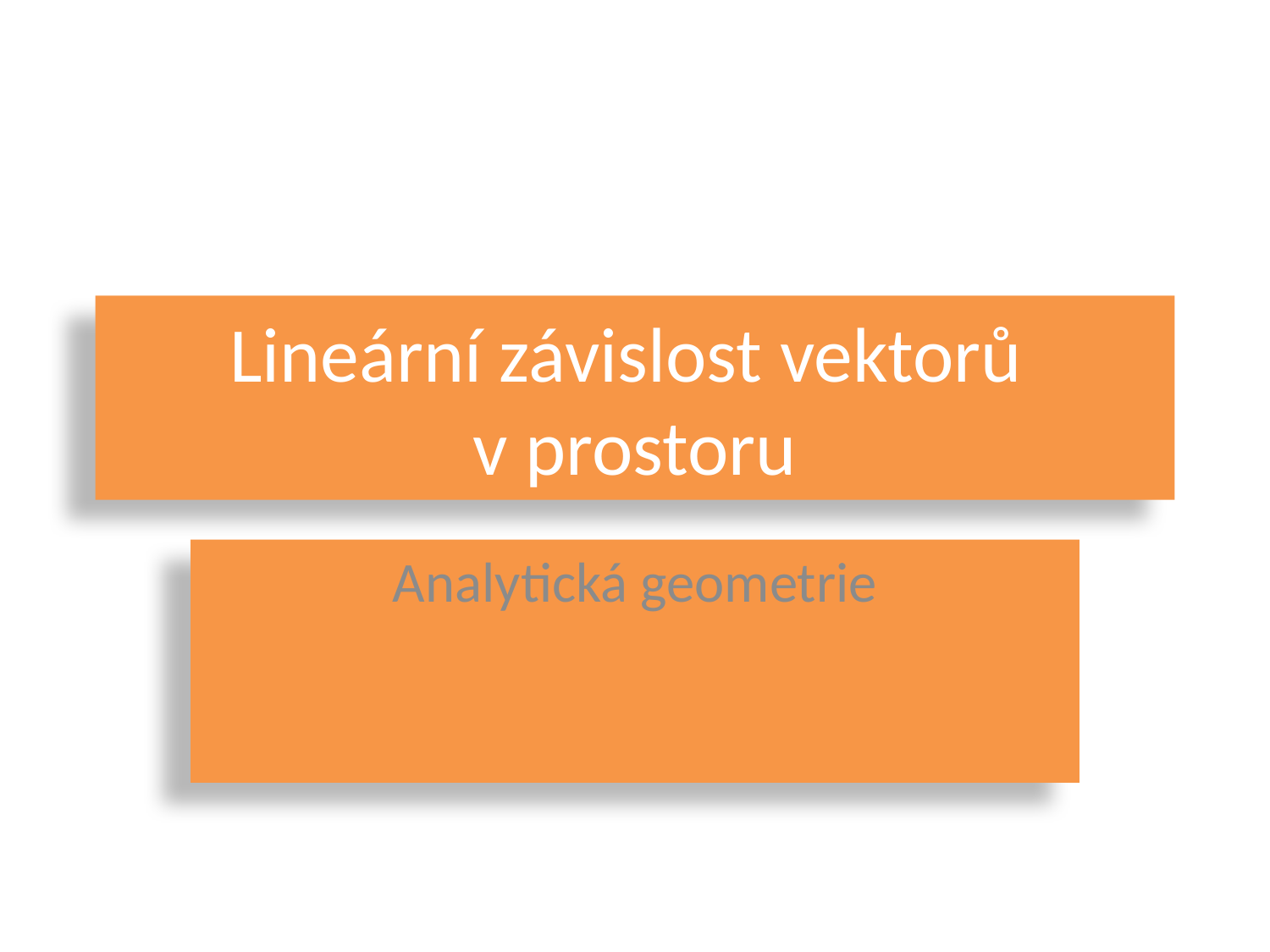

# Lineární závislost vektorů v prostoru
Analytická geometrie